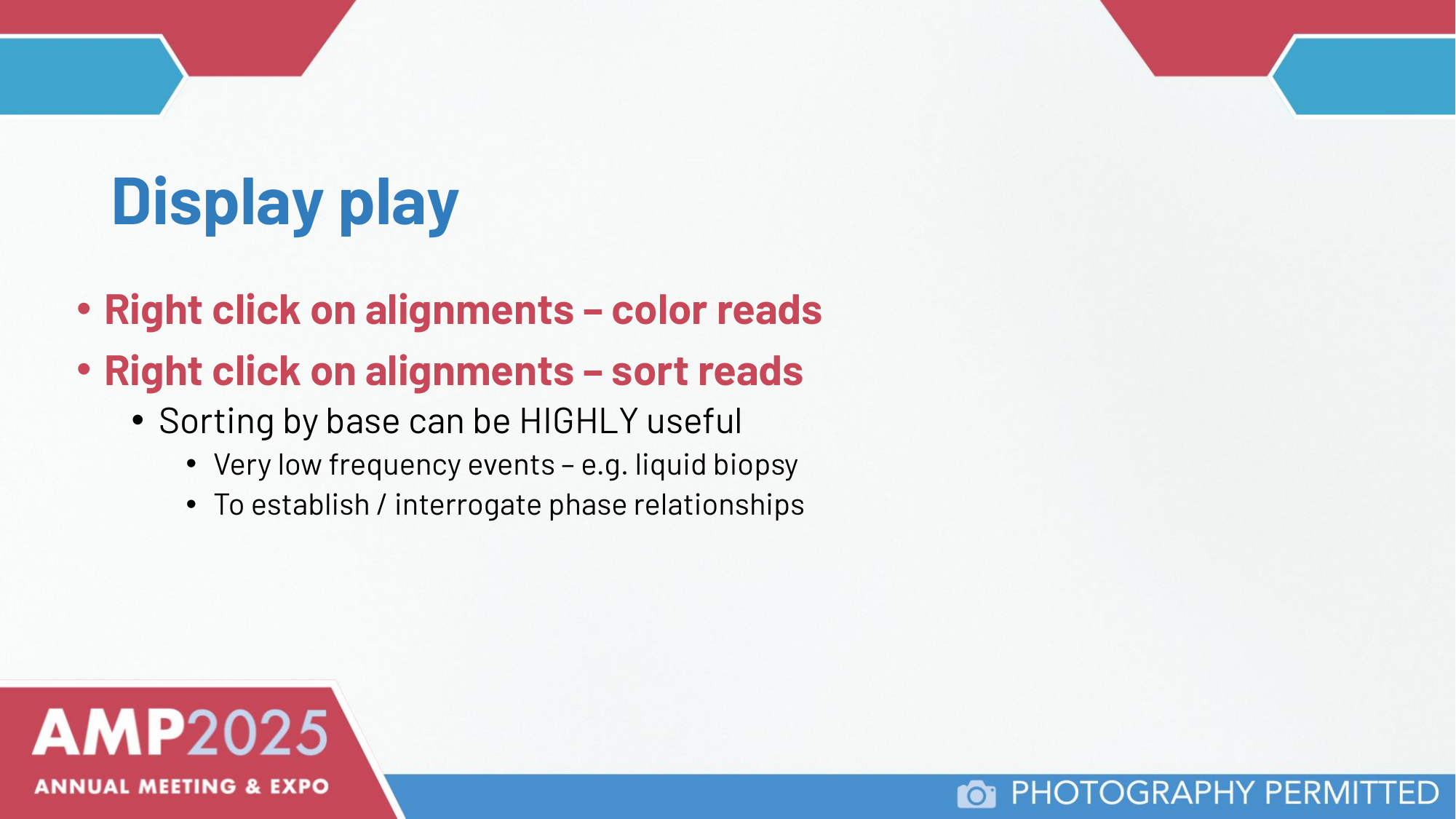

# Display play
Right click on alignments – color reads
Right click on alignments – sort reads
Sorting by base can be HIGHLY useful
Very low frequency events – e.g. liquid biopsy
To establish / interrogate phase relationships